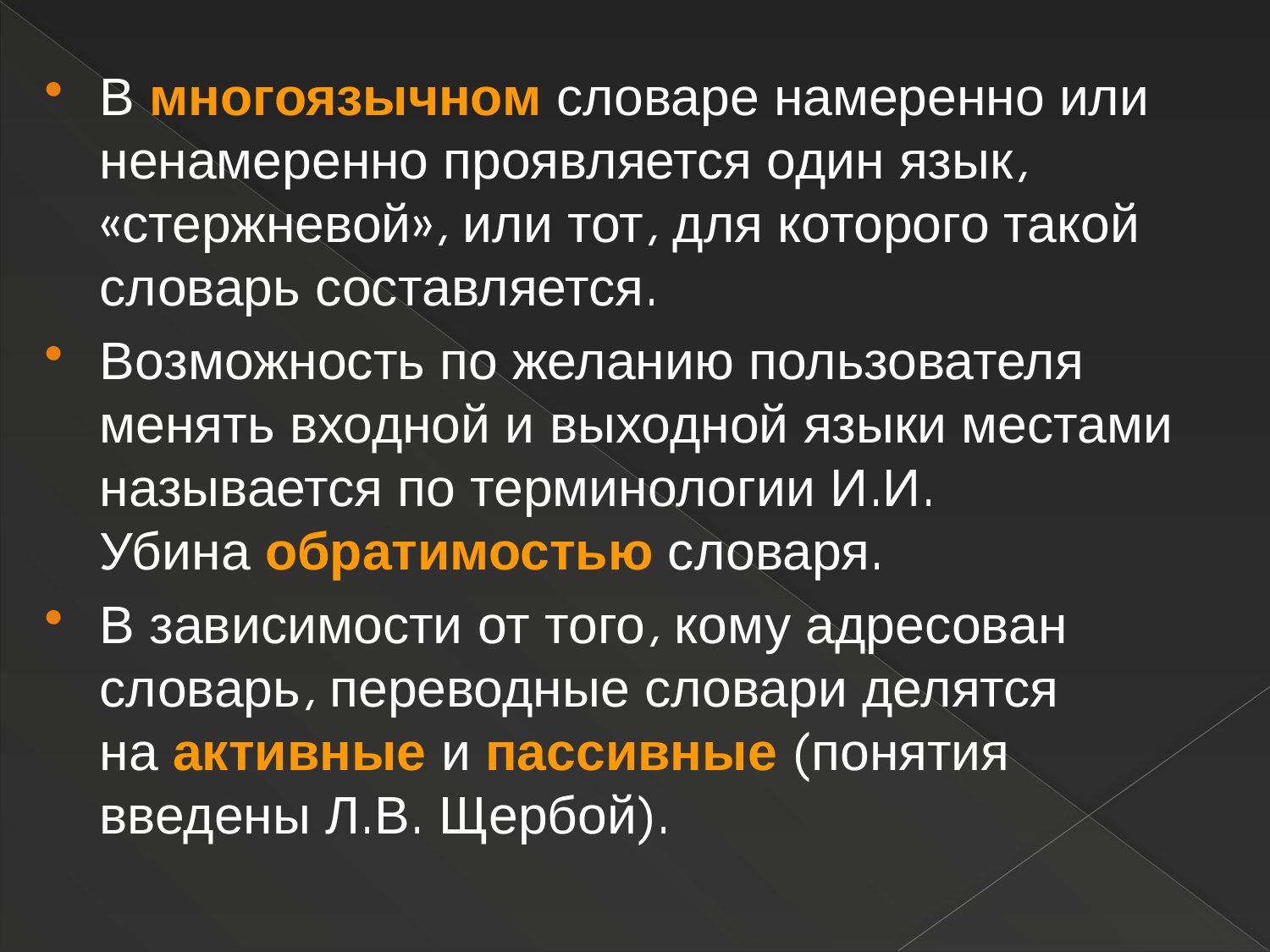

В многоязычном словаре намеренно или ненамеренно проявляется один язык, «стержневой», или тот, для которого такой словарь составляется.
Возможность по желанию пользователя менять входной и выходной языки местами называется по терминологии И.И. Убина обратимостью словаря.
В зависимости от того, кому адресован словарь, переводные словари делятся на активные и пассивные (понятия введены Л.В. Щербой).